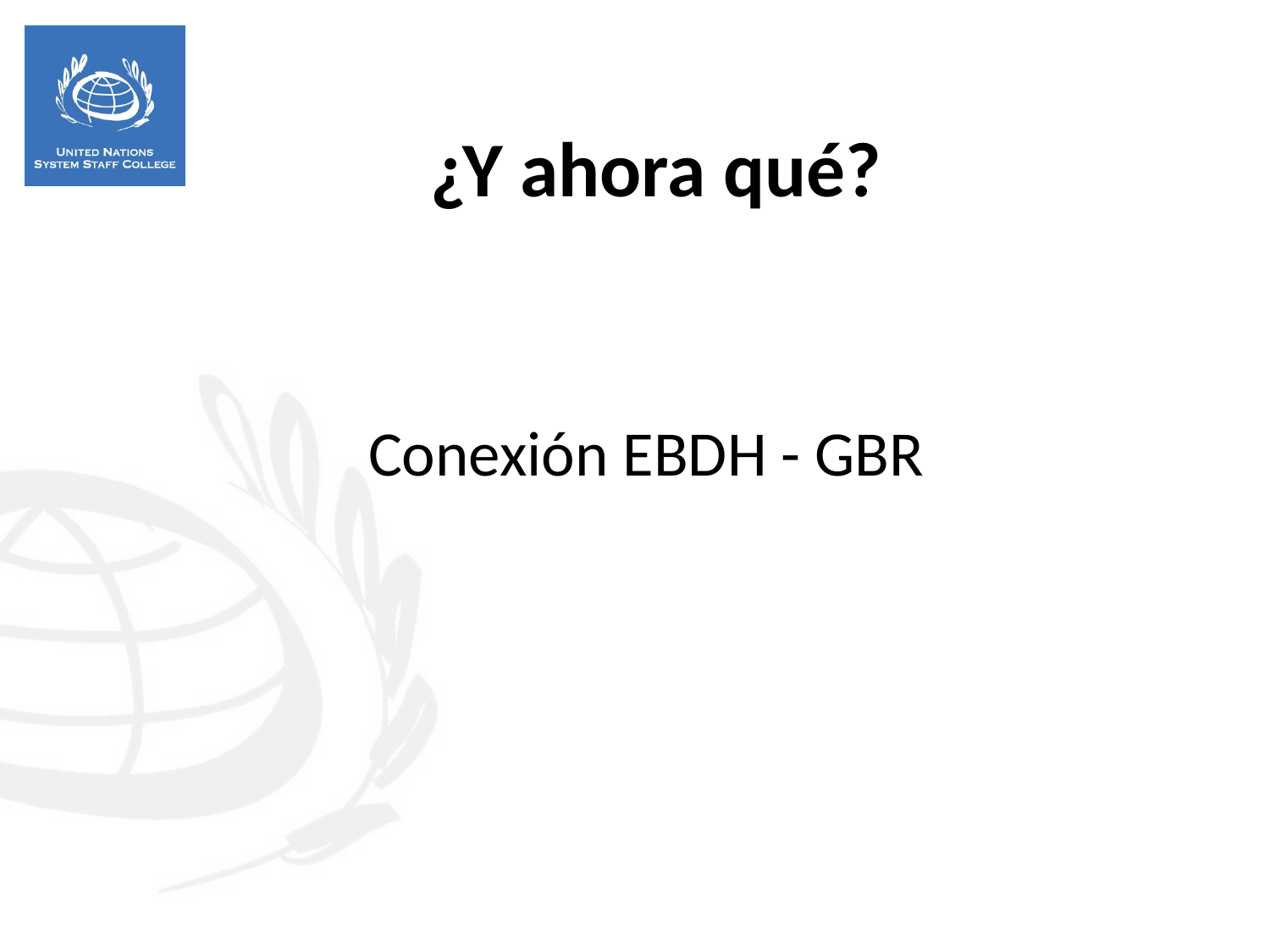

¿Y ahora qué?
Conexión EBDH - GBR